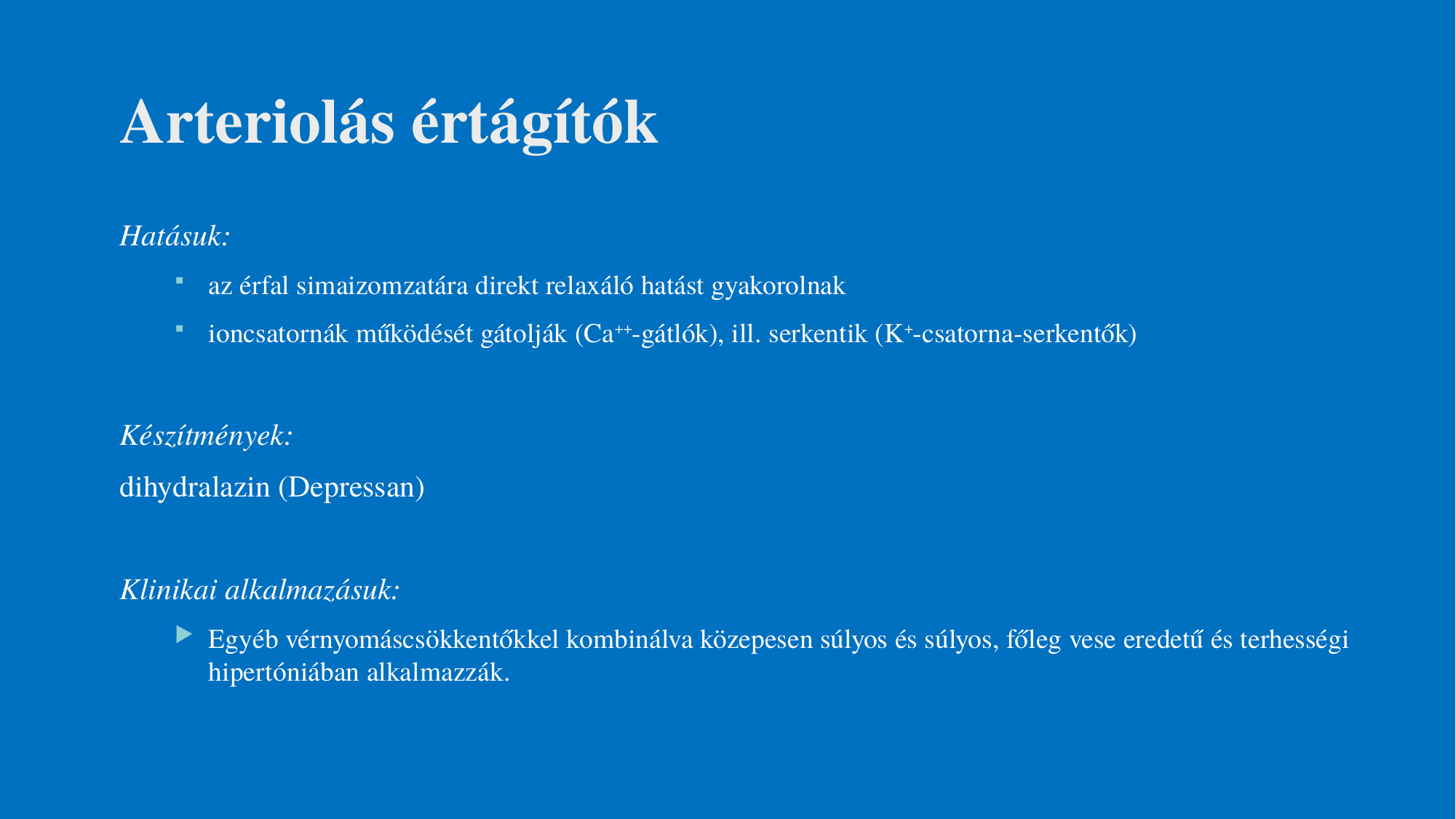

# Arteriolás értágítók
Hatásuk:
az érfal simaizomzatára direkt relaxáló hatást gyakorolnak
ioncsatornák működését gátolják (Ca++-gátlók), ill. serkentik (K+-csatorna-serkentők)

Készítmények:
dihydralazin (Depressan)

Klinikai alkalmazásuk:
Egyéb vérnyomáscsökkentőkkel kombinálva közepesen súlyos és súlyos, főleg vese eredetű és terhességi hipertóniában alkalmazzák.